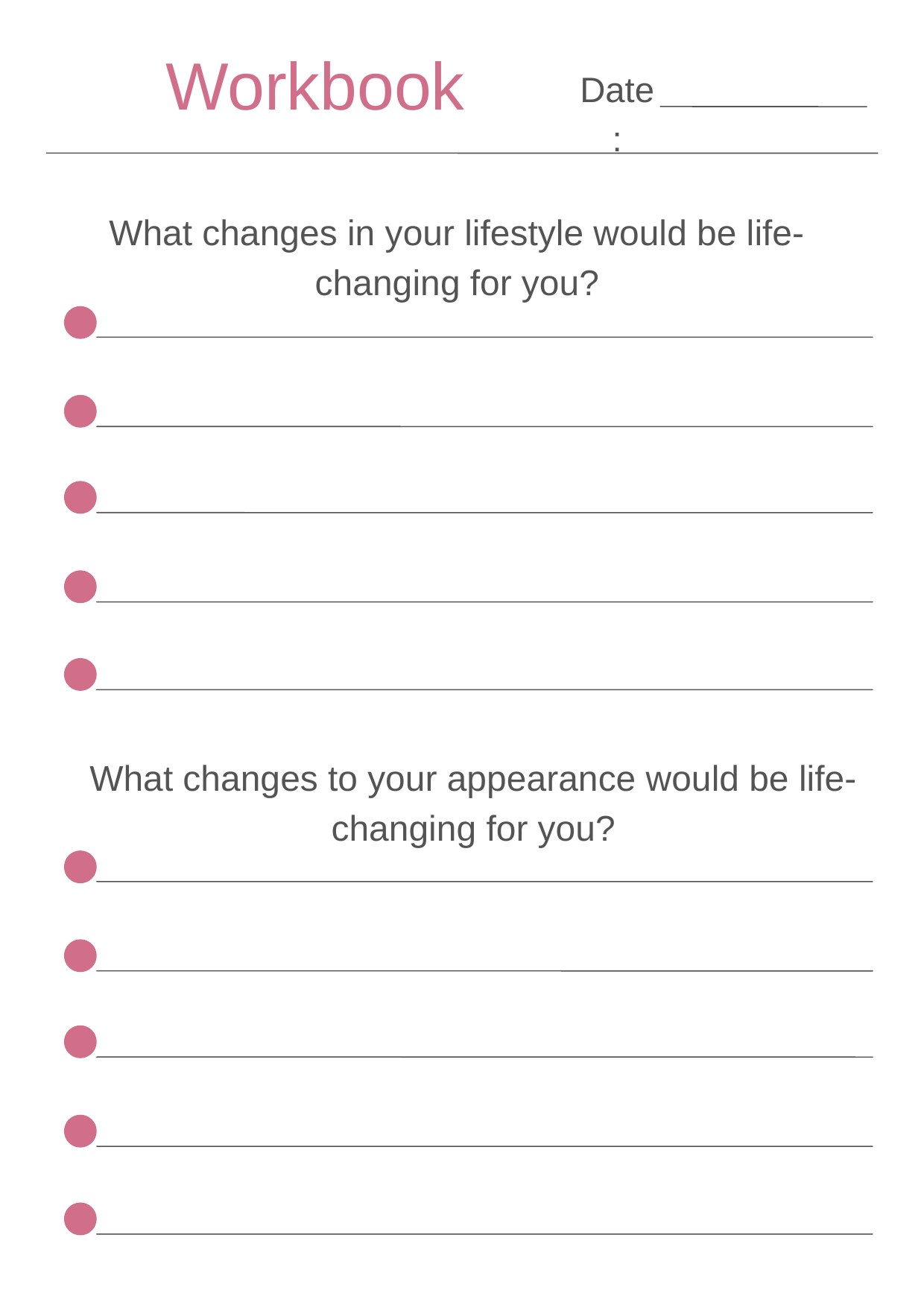

Workbook
Date:

What changes in your lifestyle would be life-changing for you?

What changes to your appearance would be life-changing for you?